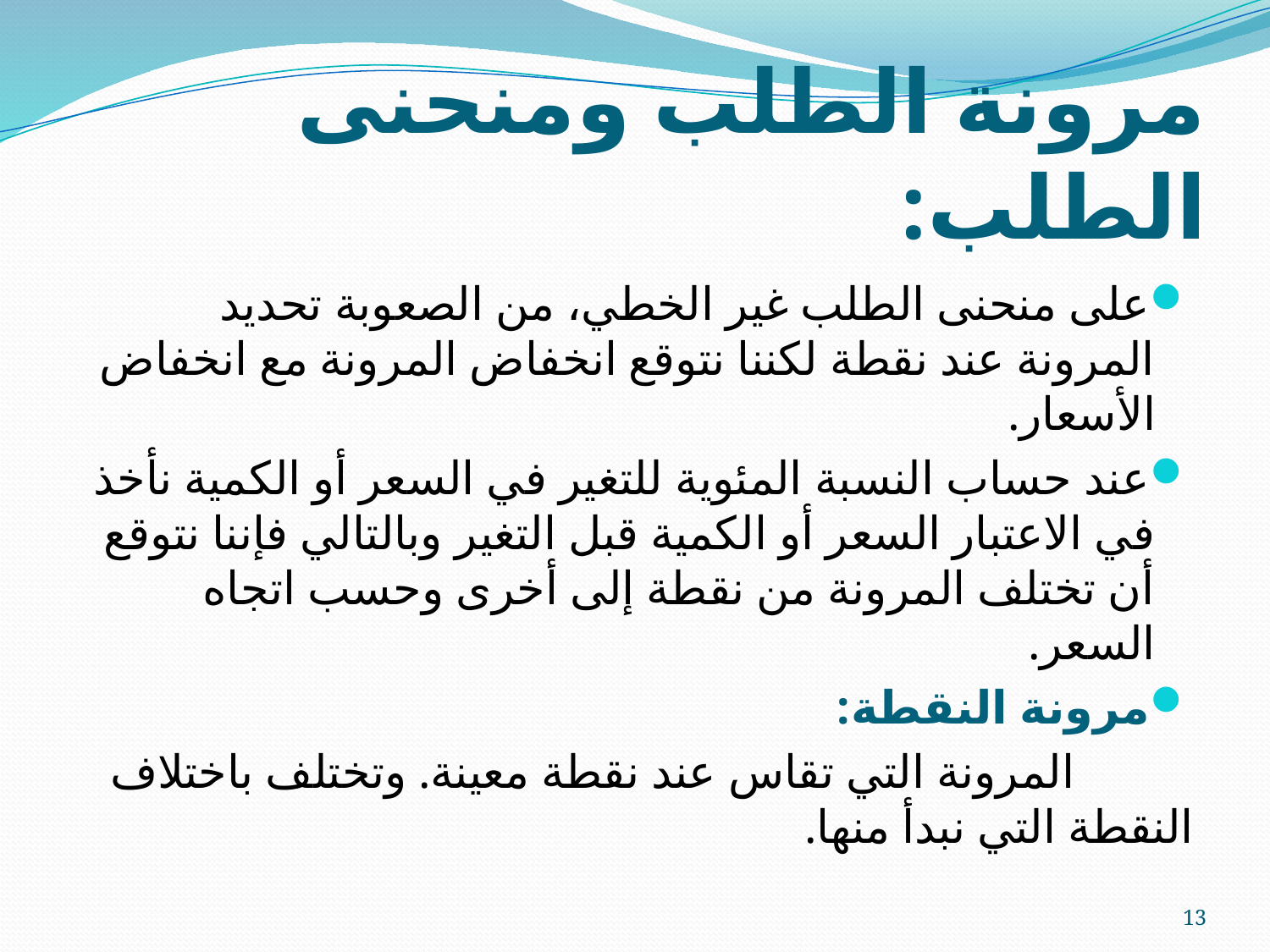

# مرونة الطلب ومنحنى الطلب:
على منحنى الطلب غير الخطي، من الصعوبة تحديد المرونة عند نقطة لكننا نتوقع انخفاض المرونة مع انخفاض الأسعار.
عند حساب النسبة المئوية للتغير في السعر أو الكمية نأخذ في الاعتبار السعر أو الكمية قبل التغير وبالتالي فإننا نتوقع أن تختلف المرونة من نقطة إلى أخرى وحسب اتجاه السعر.
مرونة النقطة:
          المرونة التي تقاس عند نقطة معينة. وتختلف باختلاف النقطة التي نبدأ منها.

13